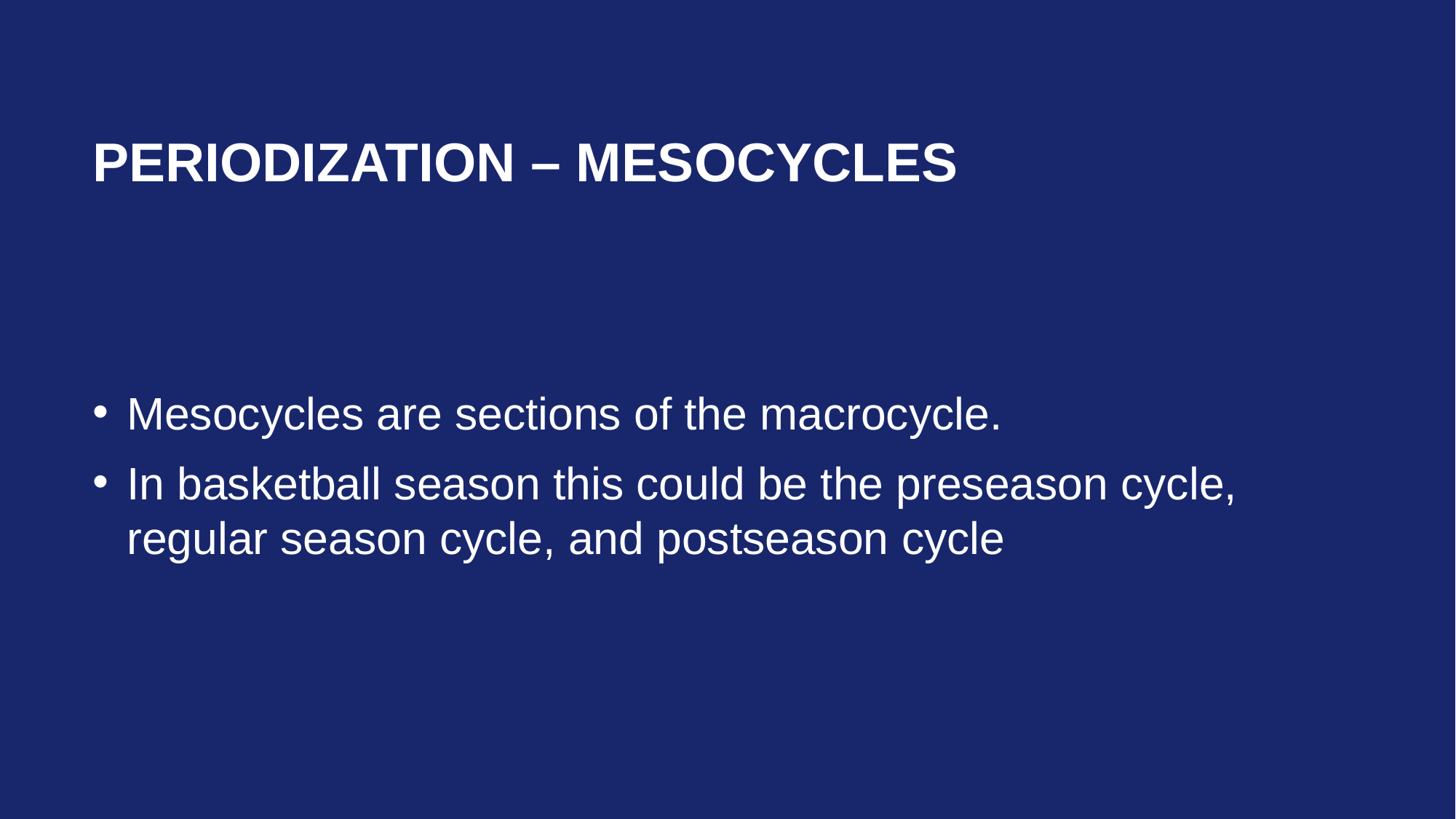

# Periodization – Mesocycles
Mesocycles are sections of the macrocycle.
In basketball season this could be the preseason cycle, regular season cycle, and postseason cycle